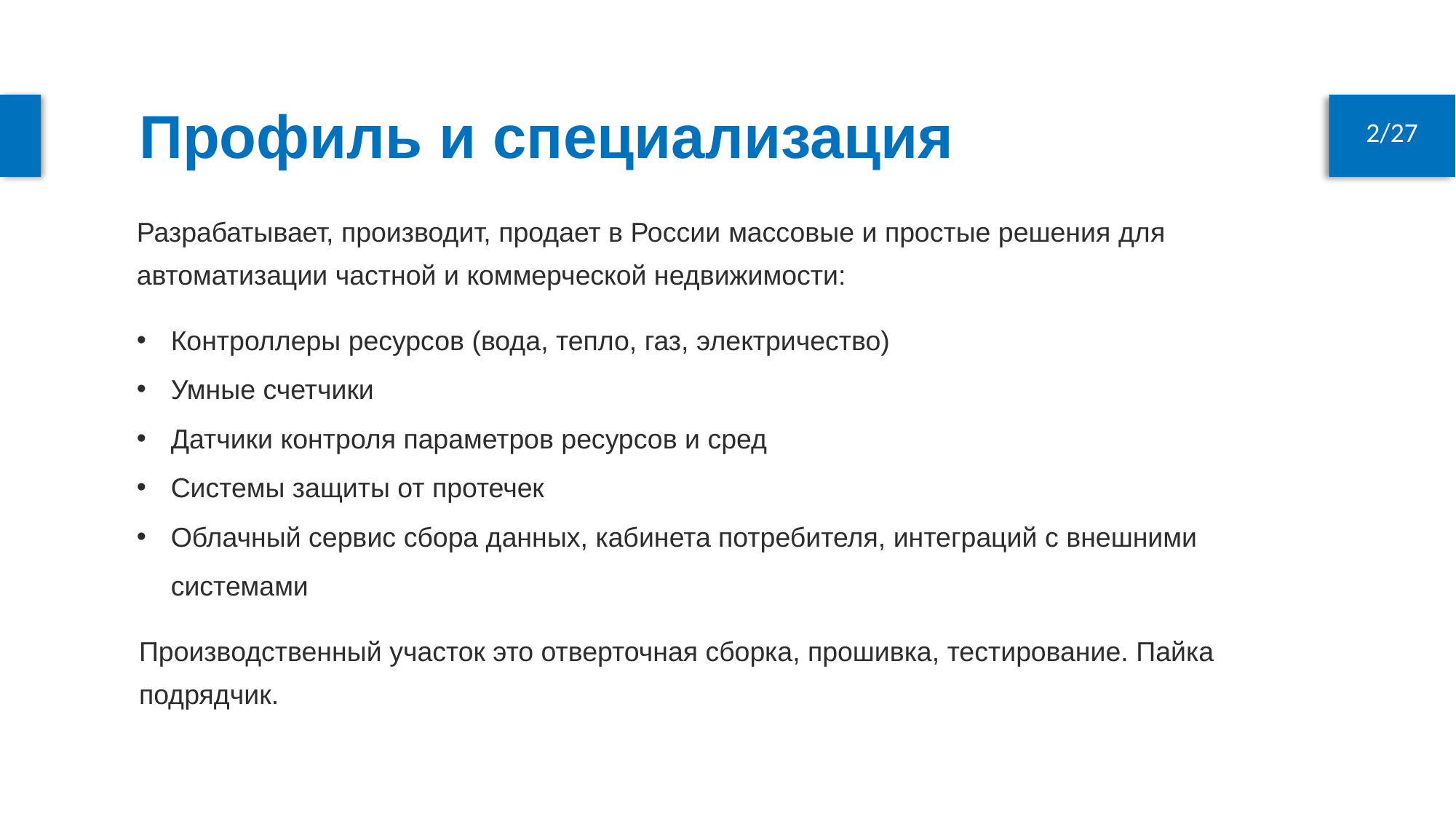

Профиль и специализация
Разрабатывает, производит, продает в России массовые и простые решения для автоматизации частной и коммерческой недвижимости:
Контроллеры ресурсов (вода, тепло, газ, электричество)
Умные счетчики
Датчики контроля параметров ресурсов и сред
Системы защиты от протечек
Облачный сервис сбора данных, кабинета потребителя, интеграций с внешними системами
Производственный участок это отверточная сборка, прошивка, тестирование. Пайка подрядчик.